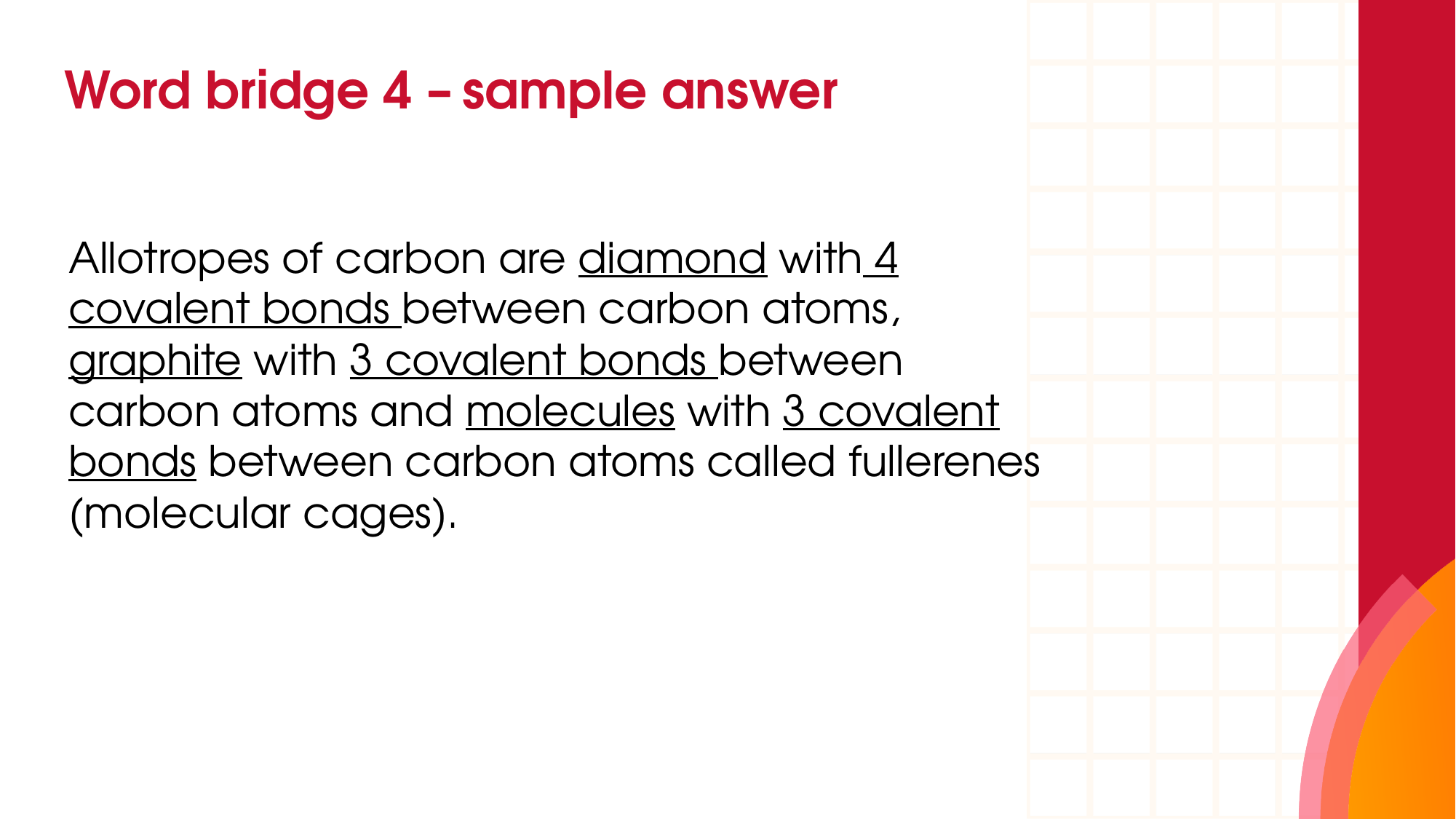

# Word bridge 4 – sample answer

Allotropes of carbon are diamond with 4 covalent bonds between carbon atoms, graphite with 3 covalent bonds between carbon atoms and molecules with 3 covalent bonds between carbon atoms called fullerenes (molecular cages).